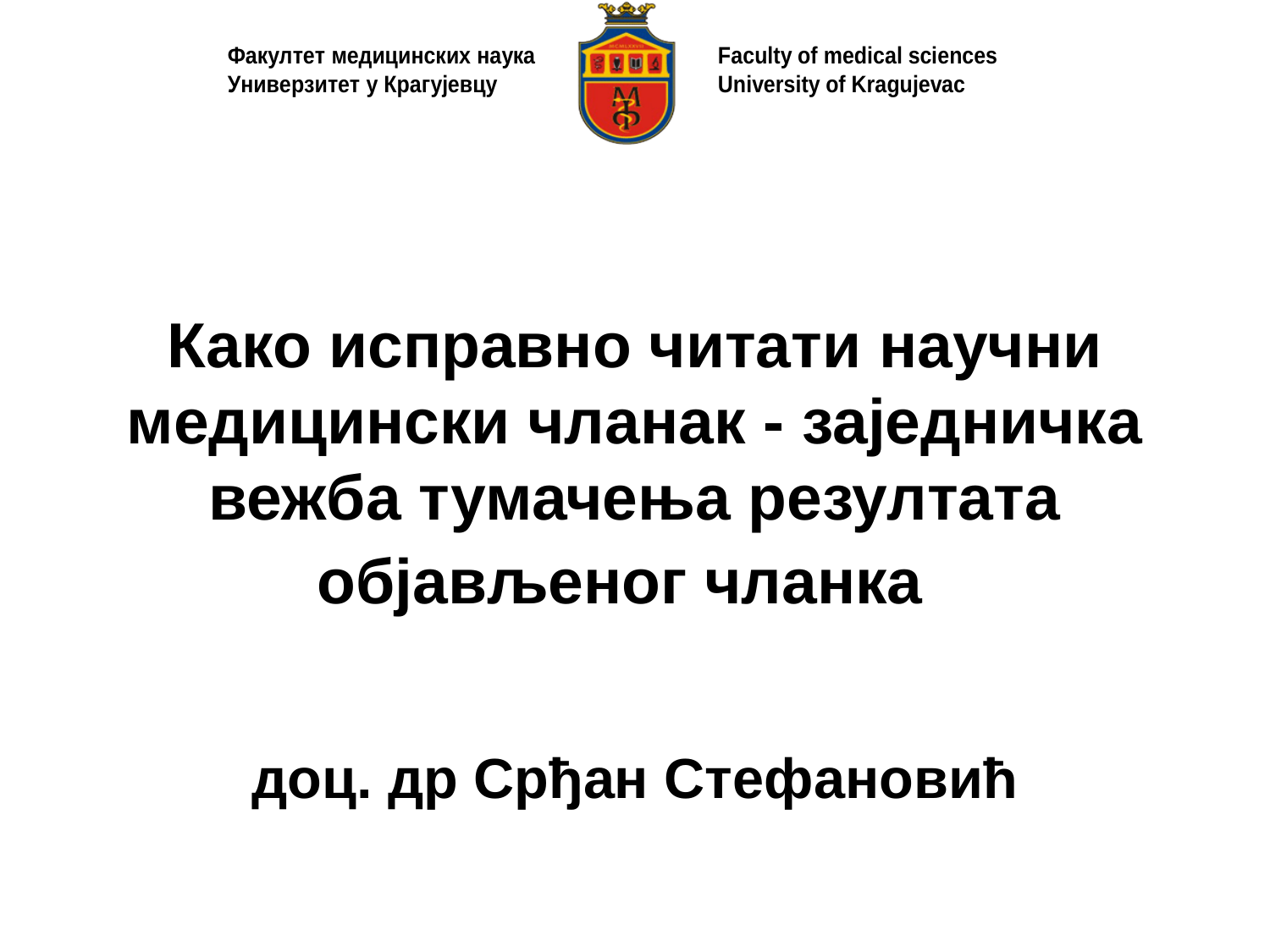

Како исправно читати научни медицински чланак - заједничка вежба тумачења резултата објављеног чланка
доц. др Срђан Стефановић